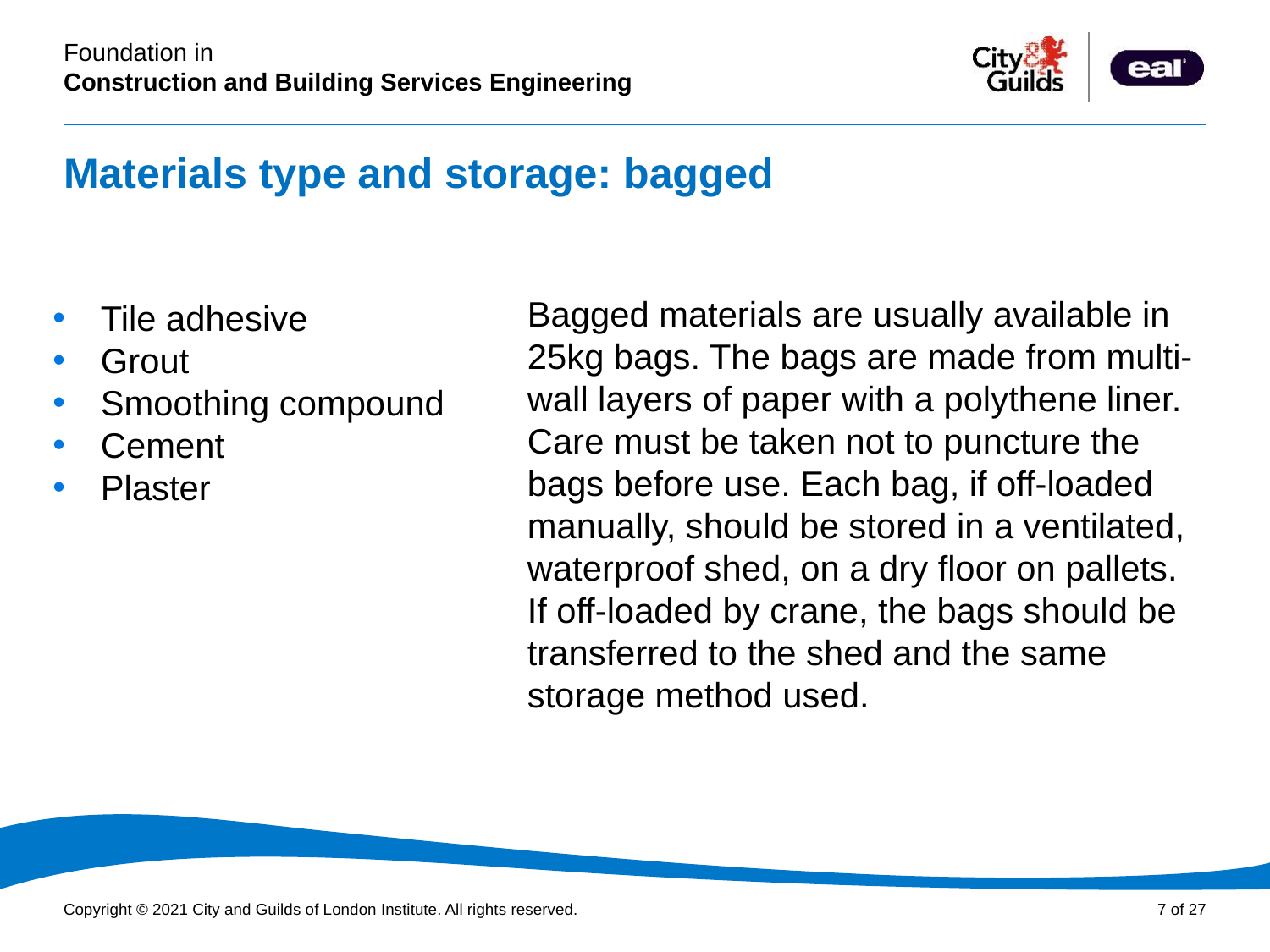

# Materials type and storage: bagged

PowerPoint presentation

Tile adhesive
Grout
Smoothing compound
Cement
Plaster

Bagged materials are usually available in 25kg bags. The bags are made from multi-wall layers of paper with a polythene liner. Care must be taken not to puncture the bags before use. Each bag, if off-loaded manually, should be stored in a ventilated, waterproof shed, on a dry floor on pallets. If off-loaded by crane, the bags should be transferred to the shed and the same storage method used.